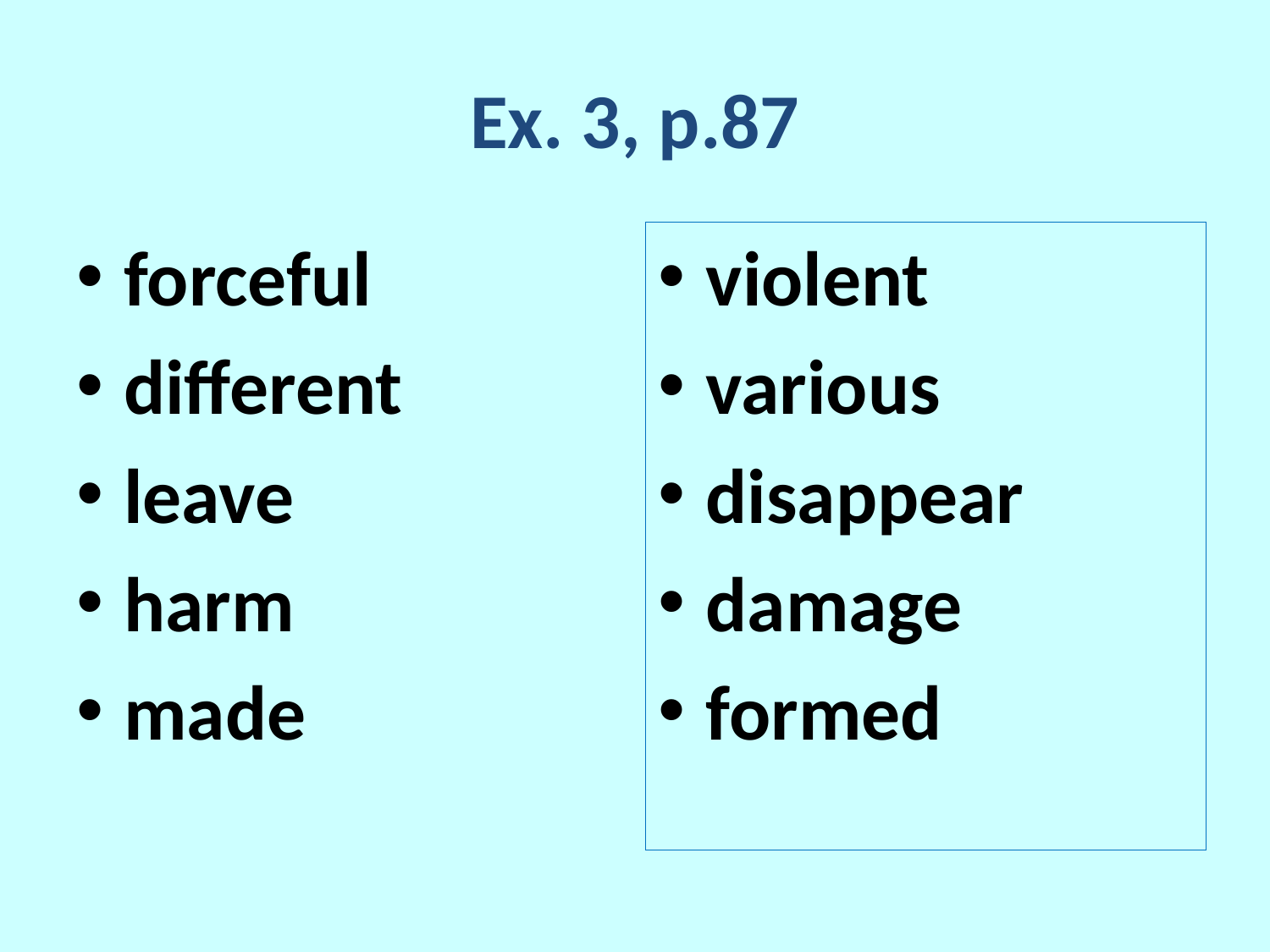

# Ex. 3, p.87
forceful
different
leave
harm
made
violent
various
disappear
damage
formed